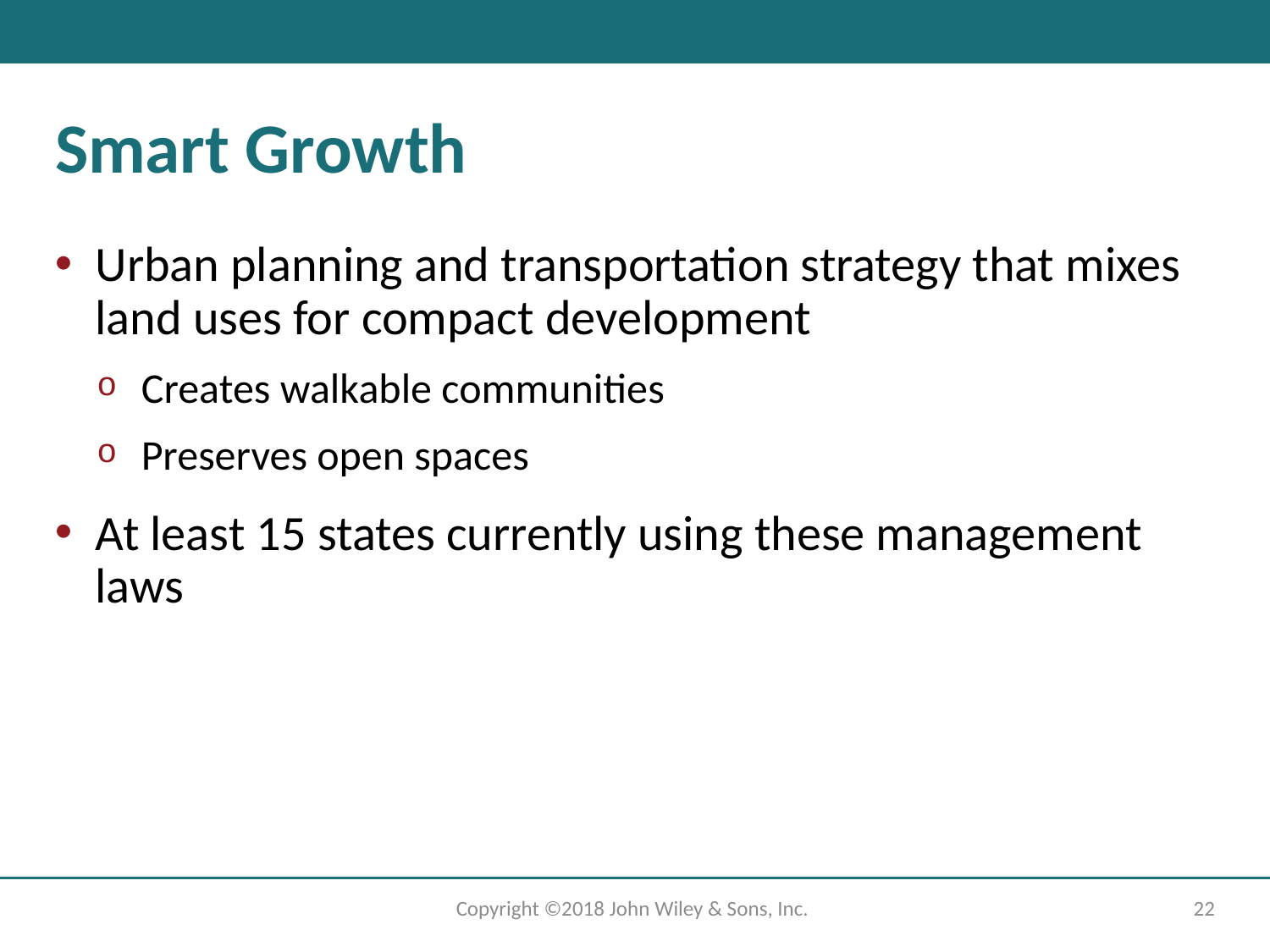

# Smart Growth
Urban planning and transportation strategy that mixes land uses for compact development
Creates walkable communities
Preserves open spaces
At least 15 states currently using these management laws
Copyright ©2018 John Wiley & Sons, Inc.
22